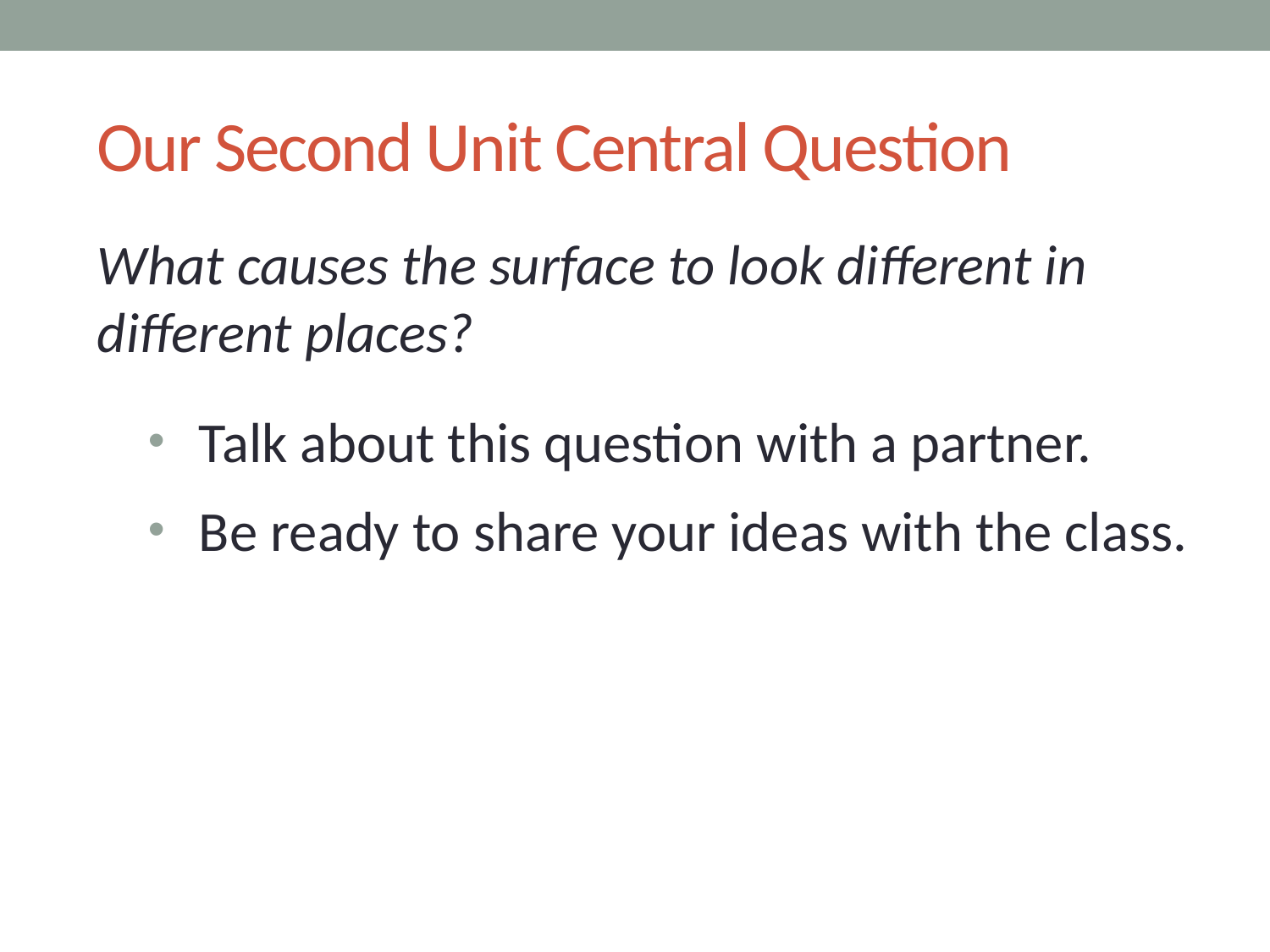

# Our Second Unit Central Question
What causes the surface to look different in different places?
Talk about this question with a partner.
Be ready to share your ideas with the class.